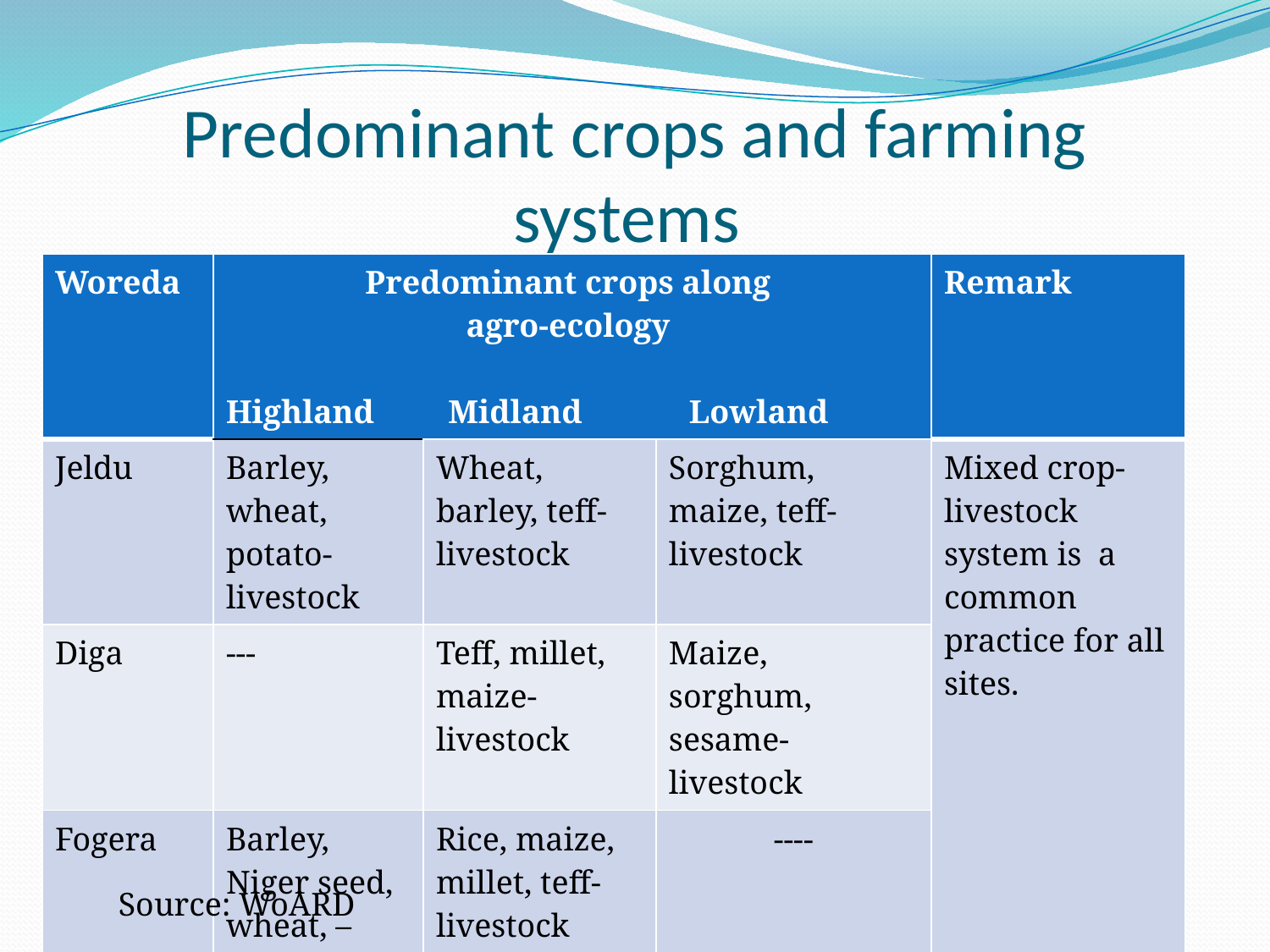

# Predominant crops and farming systems
| Woreda | Predominant crops along agro-ecology Highland Midland Lowland |  |  | Remark |
| --- | --- | --- | --- | --- |
| Jeldu | Barley, wheat, potato-livestock | Wheat, barley, teff-livestock | Sorghum, maize, teff-livestock | Mixed crop-livestock system is a common practice for all sites. |
| Diga | --- | Teff, millet, maize-livestock | Maize, sorghum, sesame-livestock |  |
| Fogera | Barley, Niger seed, wheat, –livestock | Rice, maize, millet, teff-livestock | ---- |  |
Source: WoARD